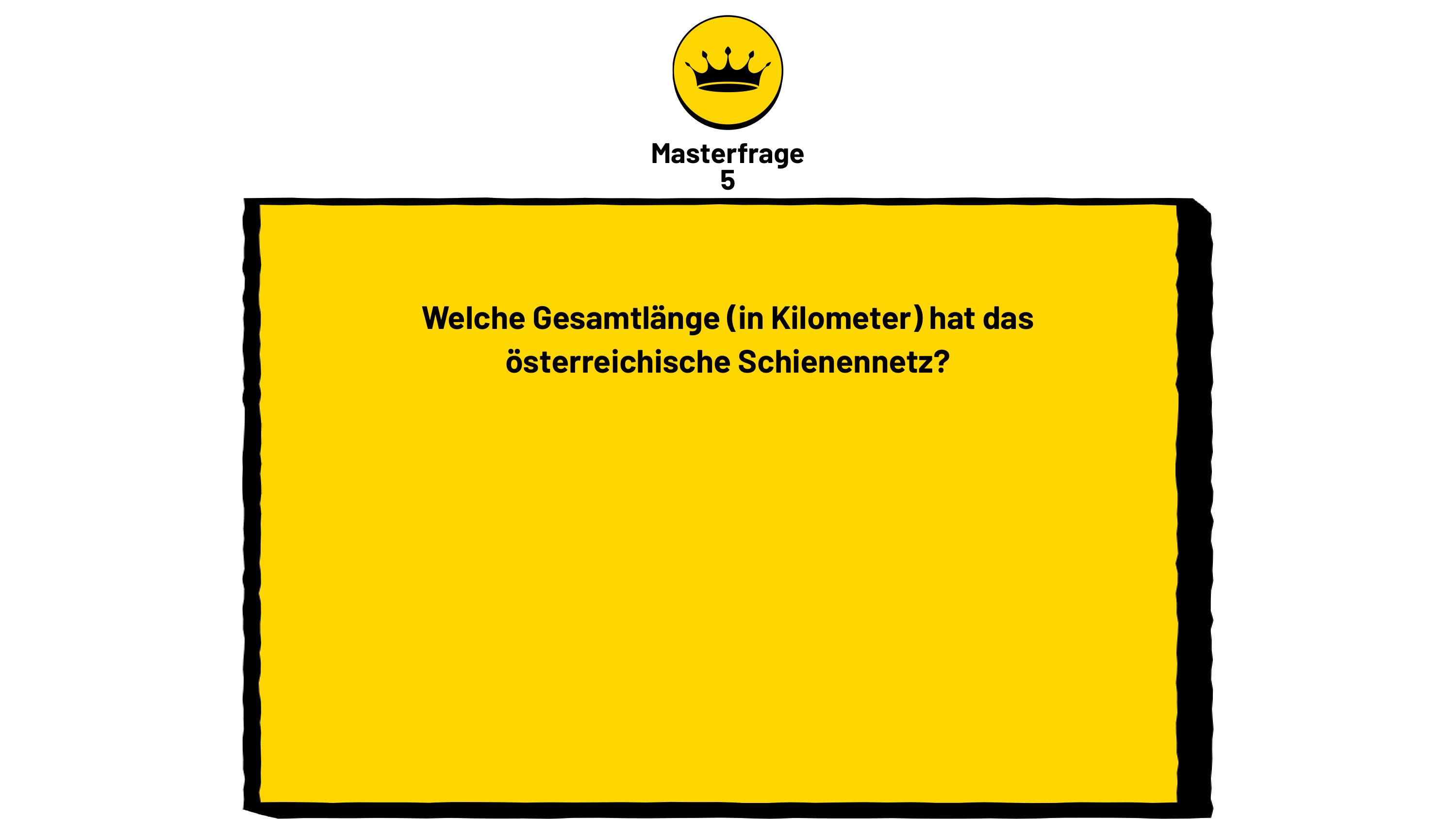

Masterfrage
5
Welche Gesamtlänge (in Kilometer) hat das österreichische Schienennetz?